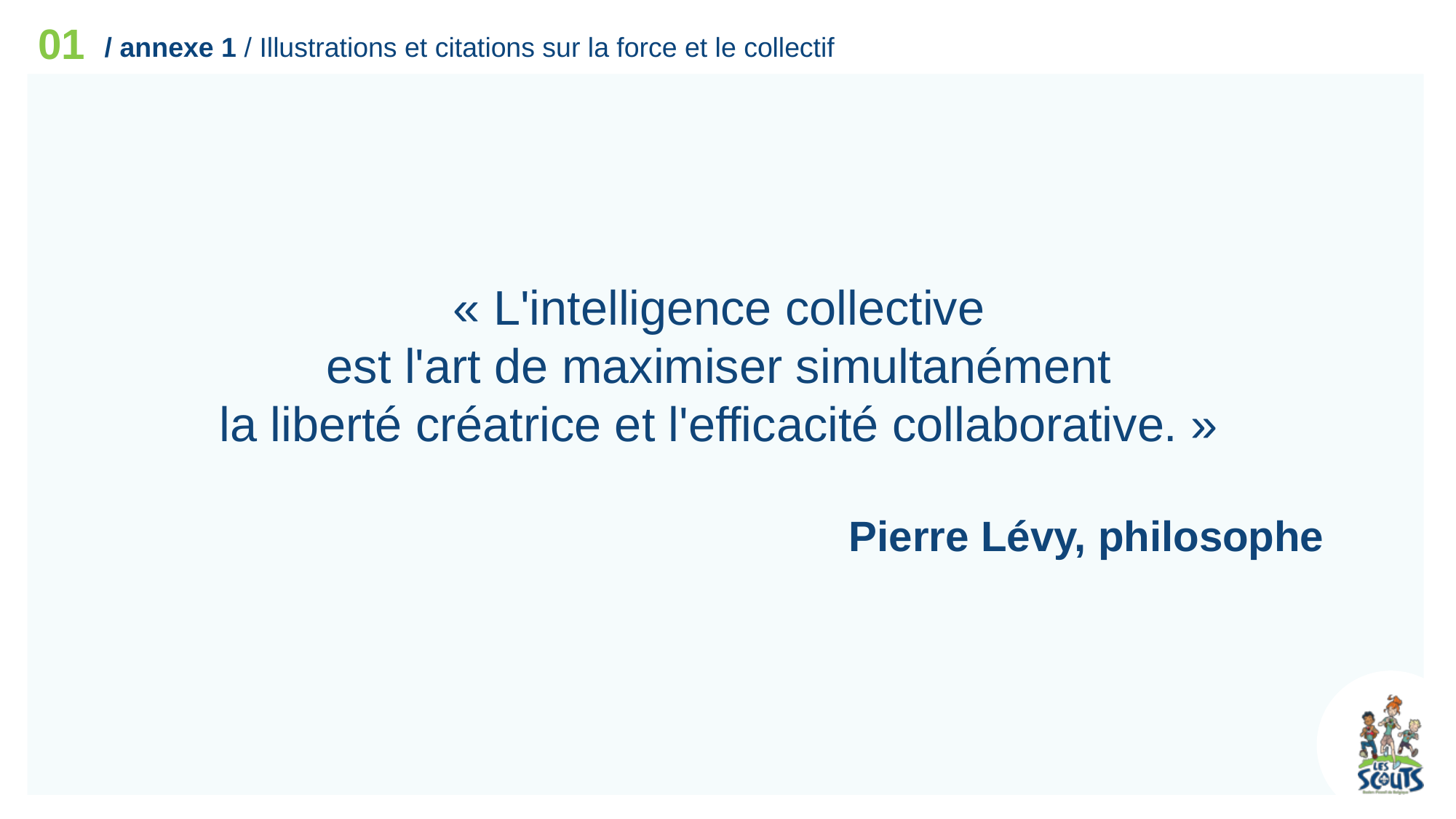

01
/ annexe 1 / Illustrations et citations sur la force et le collectif
« L'intelligence collective
est l'art de maximiser simultanément
la liberté créatrice et l'efficacité collaborative. »

Pierre Lévy, philosophe